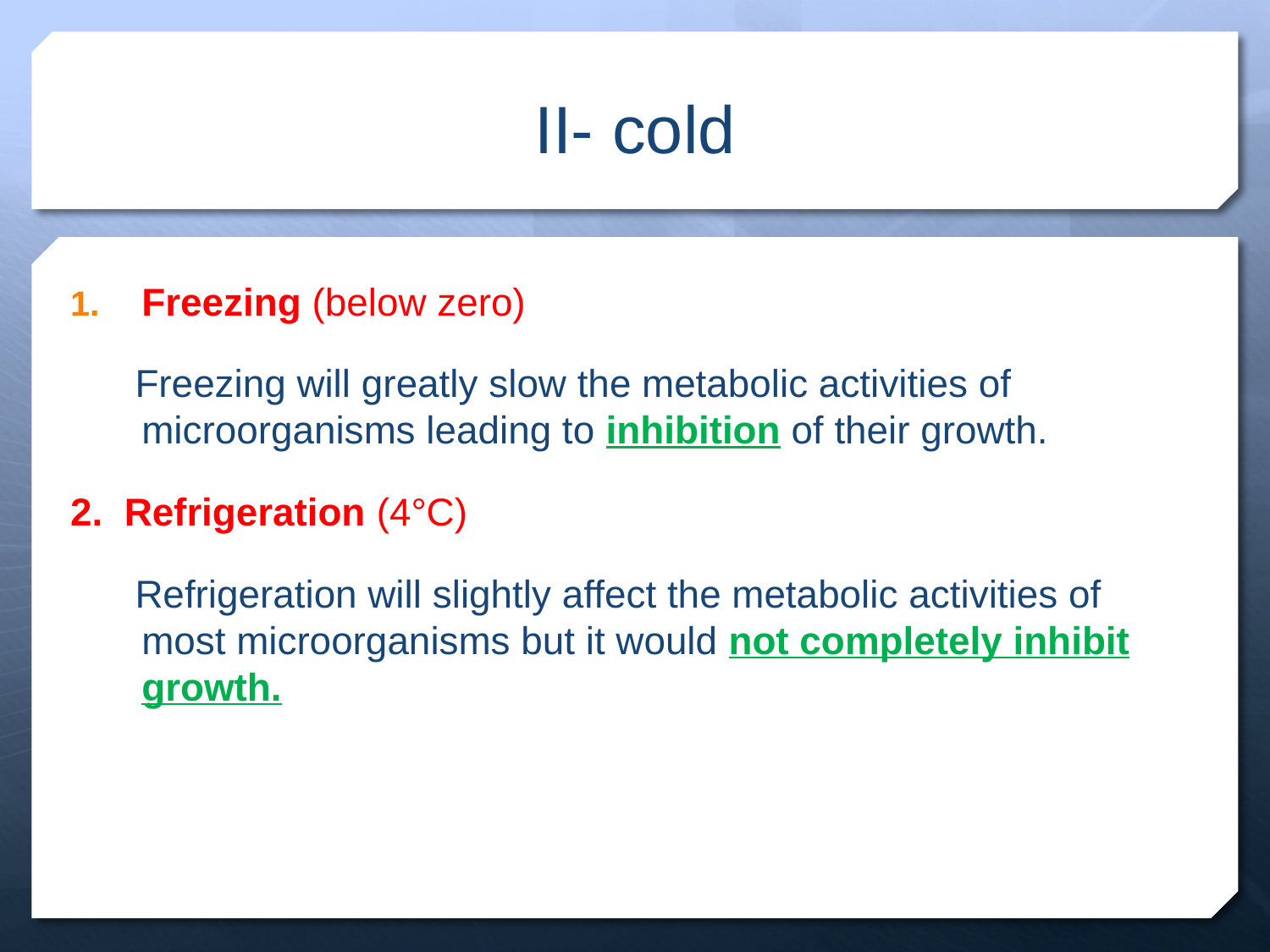

# II- cold
Freezing (below zero)
      Freezing will greatly slow the metabolic activities of microorganisms leading to inhibition of their growth.
2.  Refrigeration (4°C)
      Refrigeration will slightly affect the metabolic activities of most microorganisms but it would not completely inhibit growth.